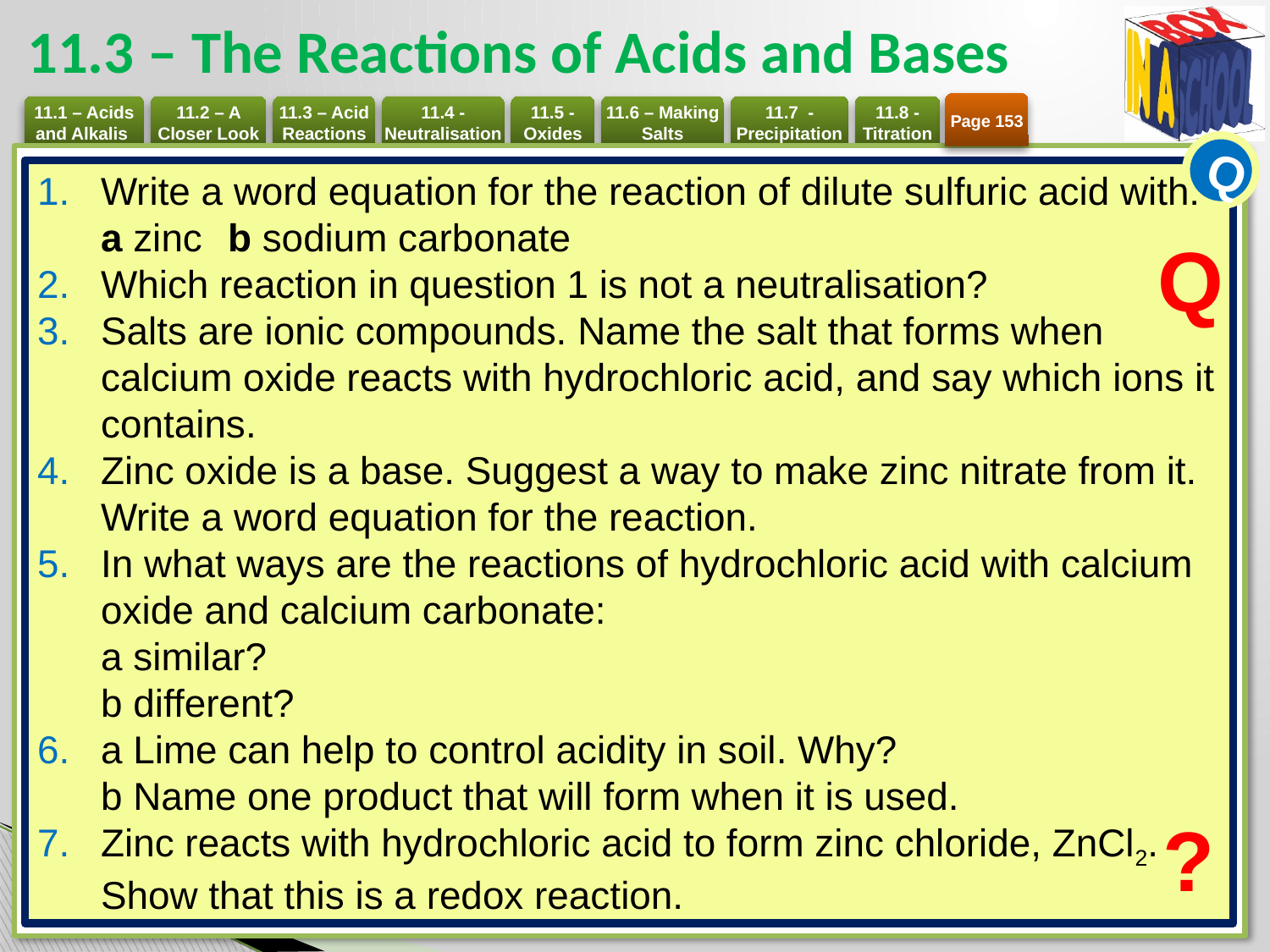

# 11.3 – The Reactions of Acids and Bases
Page 153
Q
Write a word equation for the reaction of dilute sulfuric acid with: a zinc 	b sodium carbonate
Which reaction in question 1 is not a neutralisation?
Salts are ionic compounds. Name the salt that forms when calcium oxide reacts with hydrochloric acid, and say which ions it contains.
Zinc oxide is a base. Suggest a way to make zinc nitrate from it. Write a word equation for the reaction.
In what ways are the reactions of hydrochloric acid with calcium oxide and calcium carbonate:
a similar?
b different?
a Lime can help to control acidity in soil. Why?
b Name one product that will form when it is used.
Zinc reacts with hydrochloric acid to form zinc chloride, ZnCl2. Show that this is a redox reaction.
Q
?